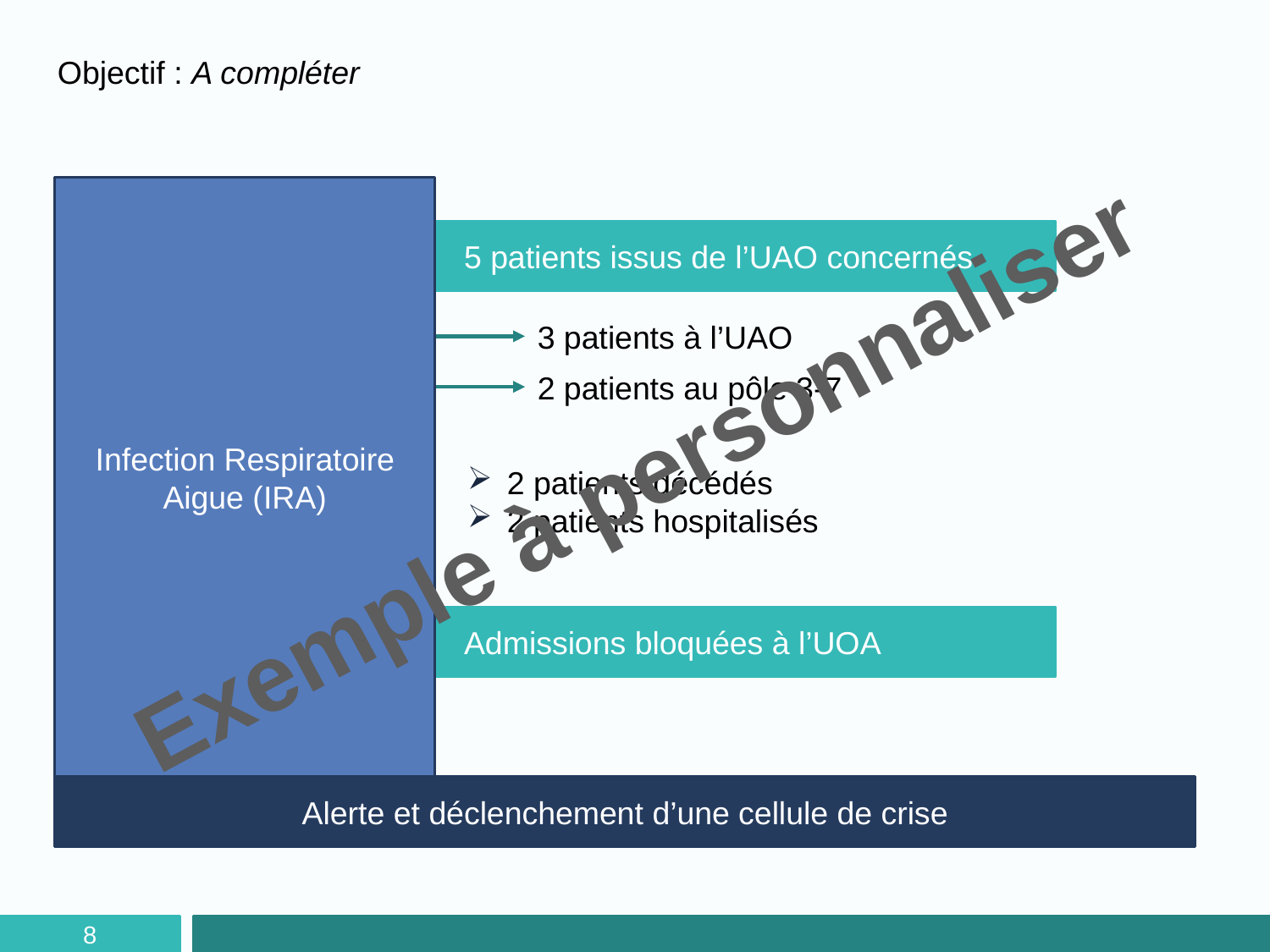

Objectif : A compléter
Infection Respiratoire Aigue (IRA)
5 patients issus de l’UAO concernés
3 patients à l’UAO
2 patients au pôle 3-7
Exemple à personnaliser
2 patients décédés
2 patients hospitalisés
Admissions bloquées à l’UOA
Alerte et déclenchement d’une cellule de crise
8